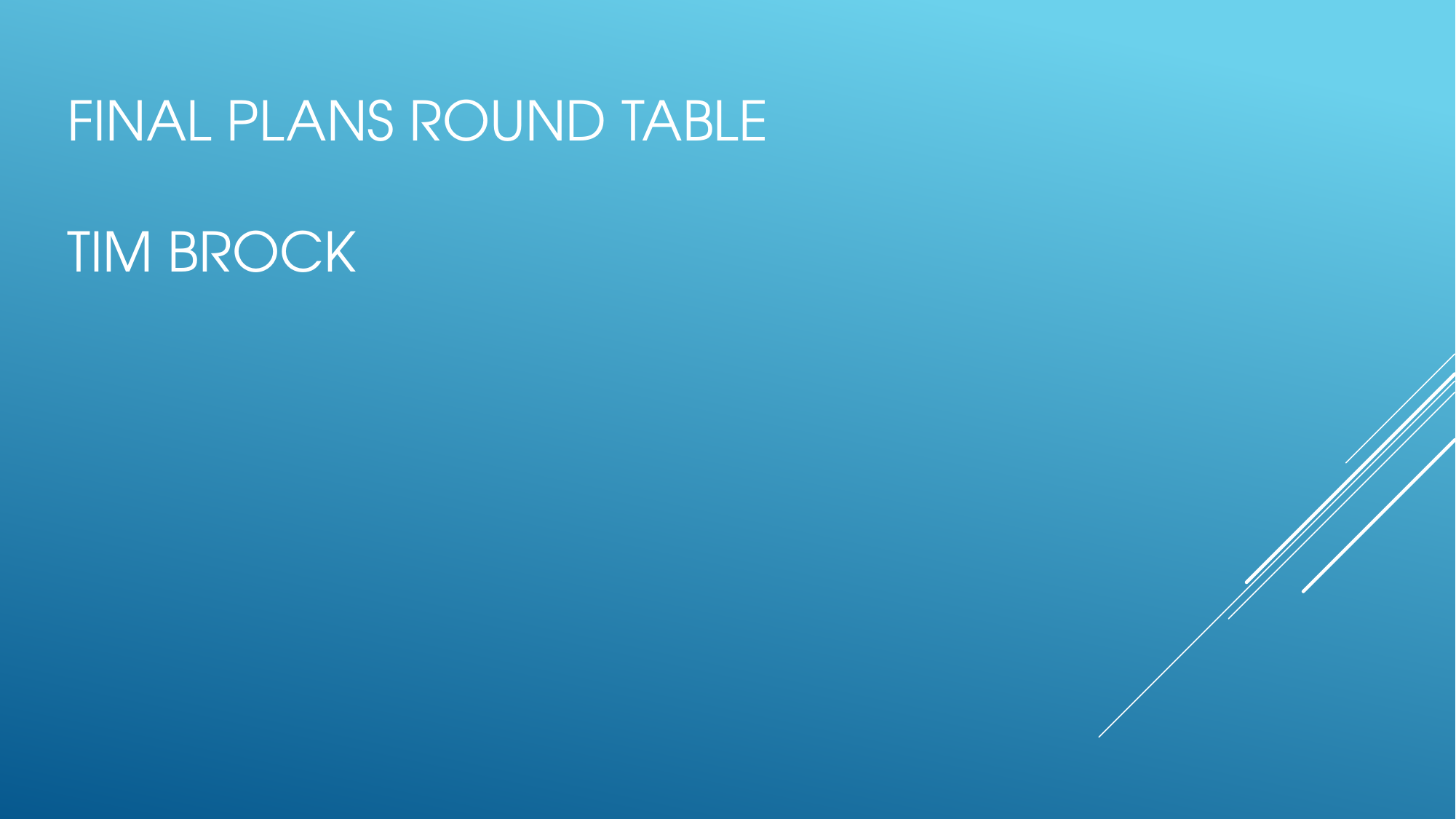

# Final plans round table tim brock